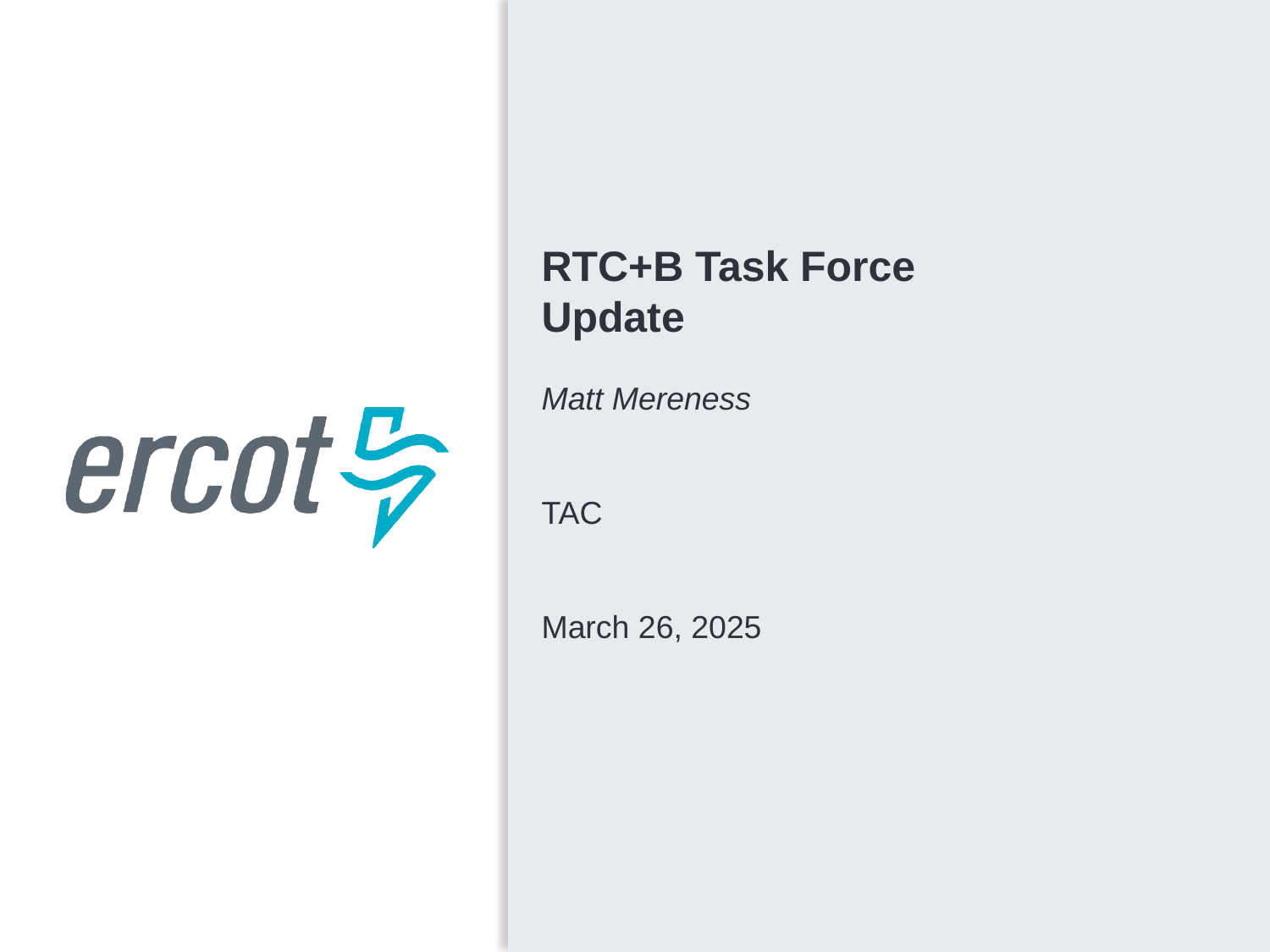

RTC+B Task Force
Update

Matt Mereness

TAC

March 26, 2025